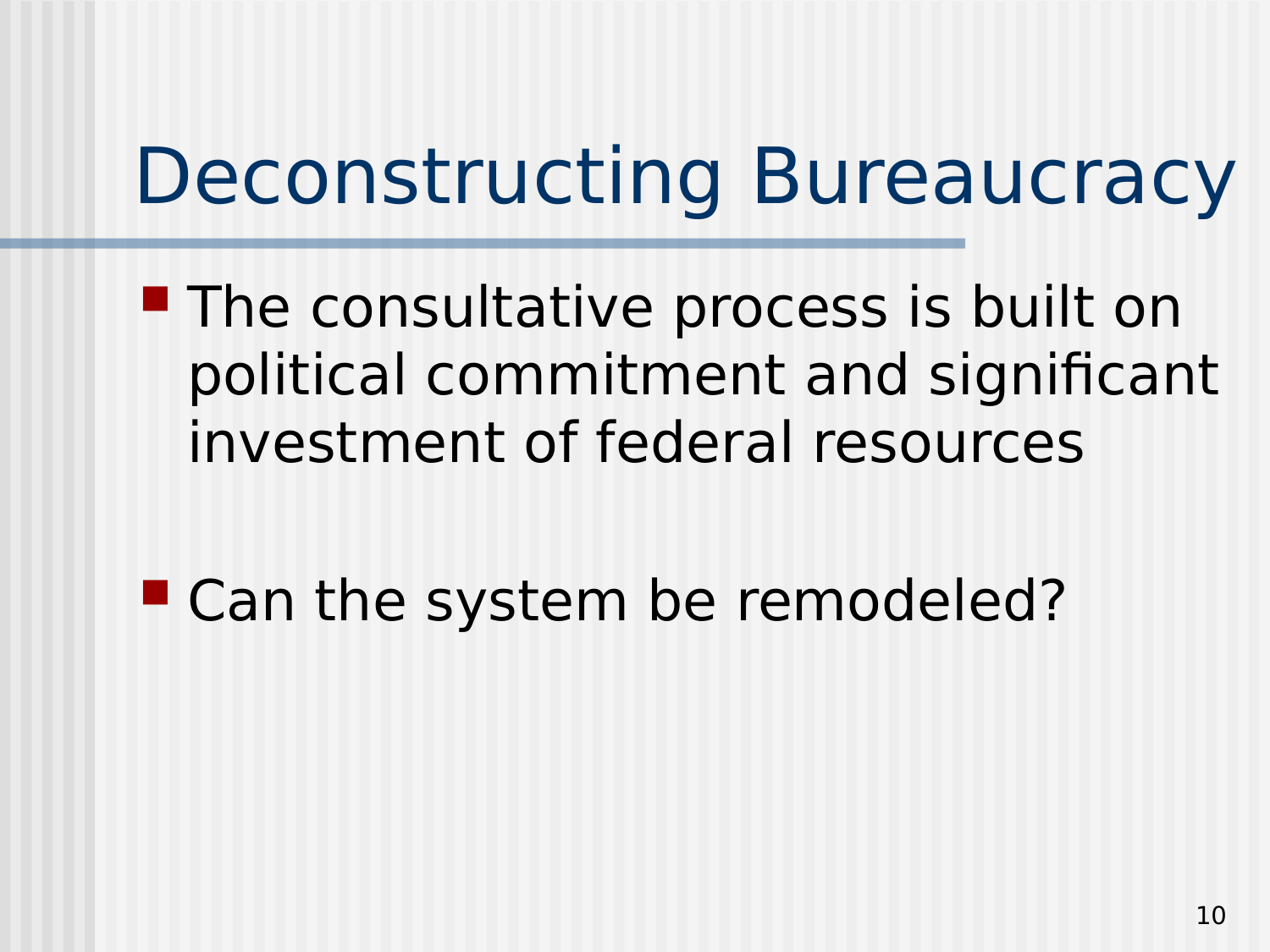

# Deconstructing Bureaucracy
The consultative process is built on political commitment and significant investment of federal resources

Can the system be remodeled?
10